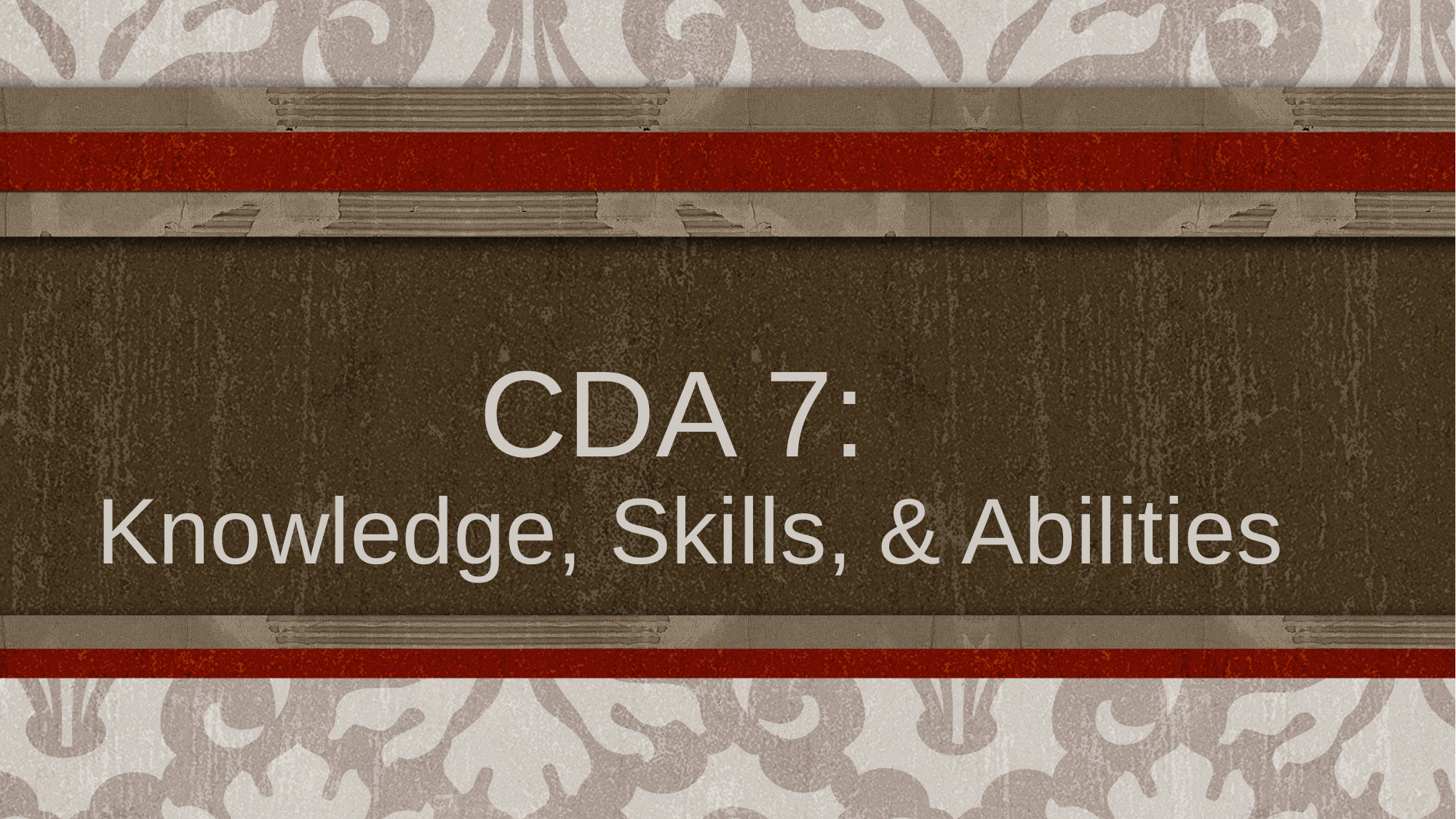

# CDA 7: Knowledge, Skills, & Abilities